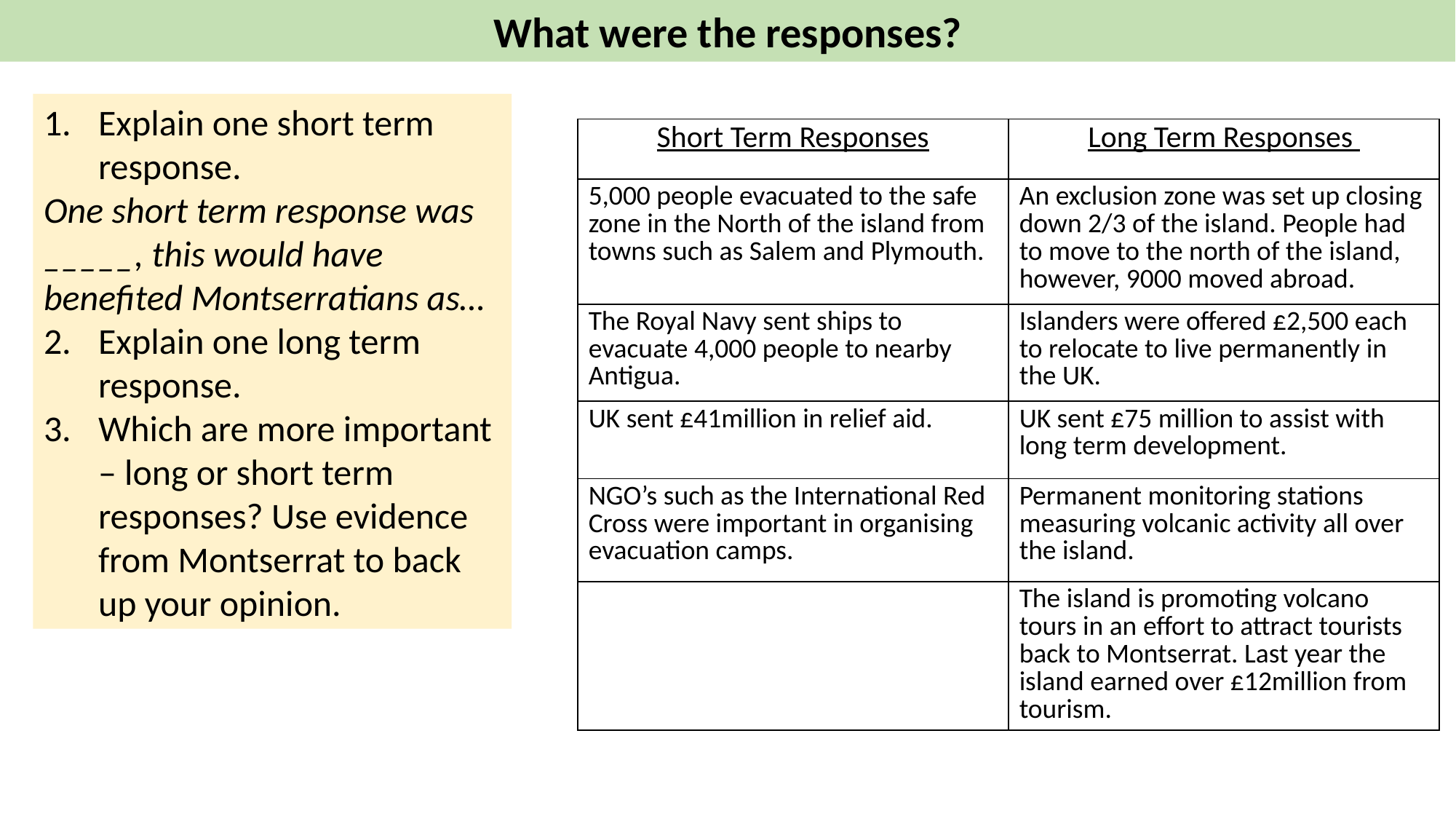

What were the responses?
Explain one short term response.
One short term response was _____, this would have benefited Montserratians as…
Explain one long term response.
Which are more important – long or short term responses? Use evidence from Montserrat to back up your opinion.
| Short Term Responses | Long Term Responses |
| --- | --- |
| 5,000 people evacuated to the safe zone in the North of the island from towns such as Salem and Plymouth. | An exclusion zone was set up closing down 2/3 of the island. People had to move to the north of the island, however, 9000 moved abroad. |
| The Royal Navy sent ships to evacuate 4,000 people to nearby Antigua. | Islanders were offered £2,500 each to relocate to live permanently in the UK. |
| UK sent £41million in relief aid. | UK sent £75 million to assist with long term development. |
| NGO’s such as the International Red Cross were important in organising evacuation camps. | Permanent monitoring stations measuring volcanic activity all over the island. |
|  | The island is promoting volcano tours in an effort to attract tourists back to Montserrat. Last year the island earned over £12million from tourism. |